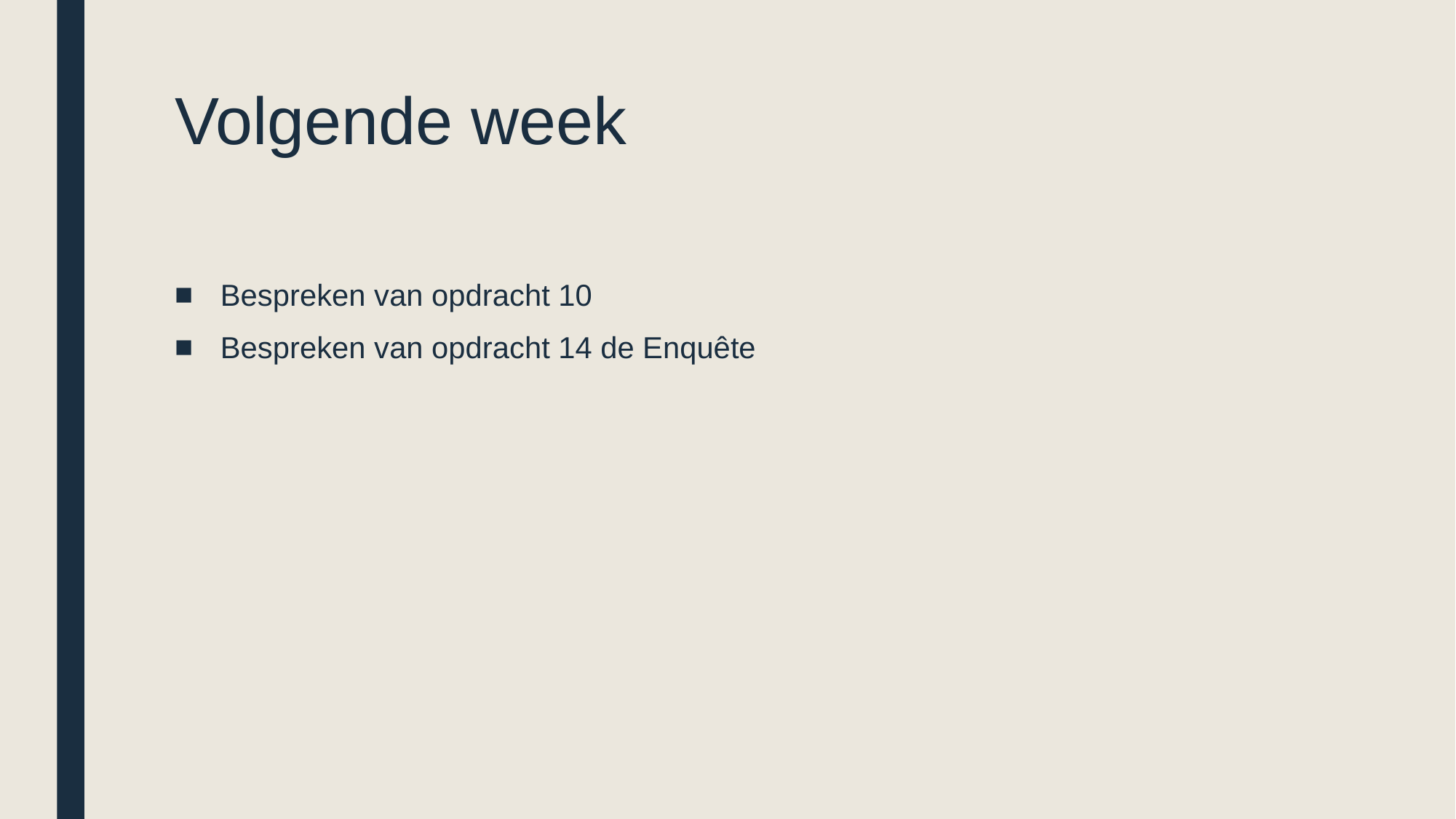

# Volgende week
Bespreken van opdracht 10
Bespreken van opdracht 14 de Enquête